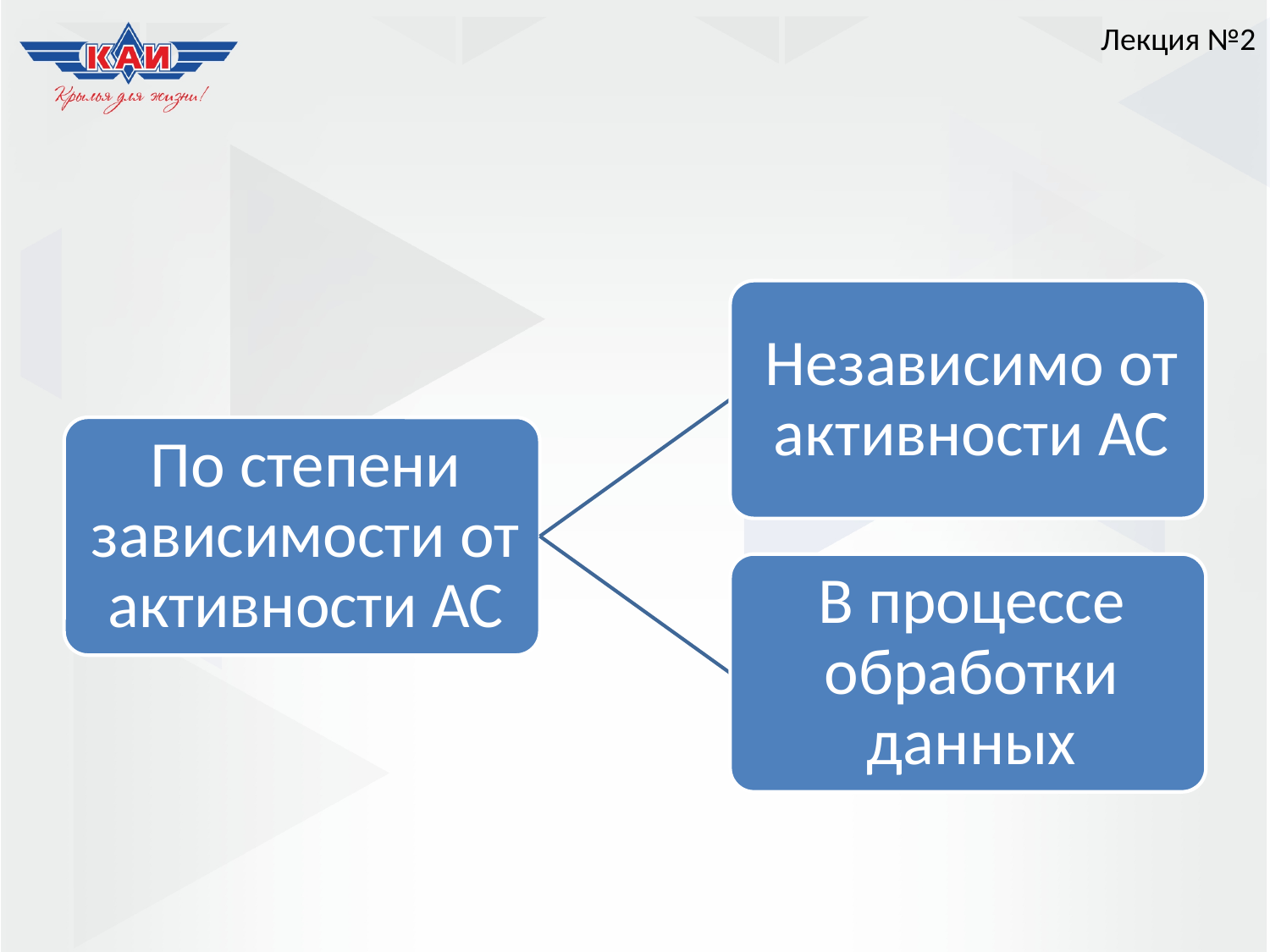

Лекция №2
#
По степени зависимости от активности АС

Независимо от активности АС

В процессе обработки данных